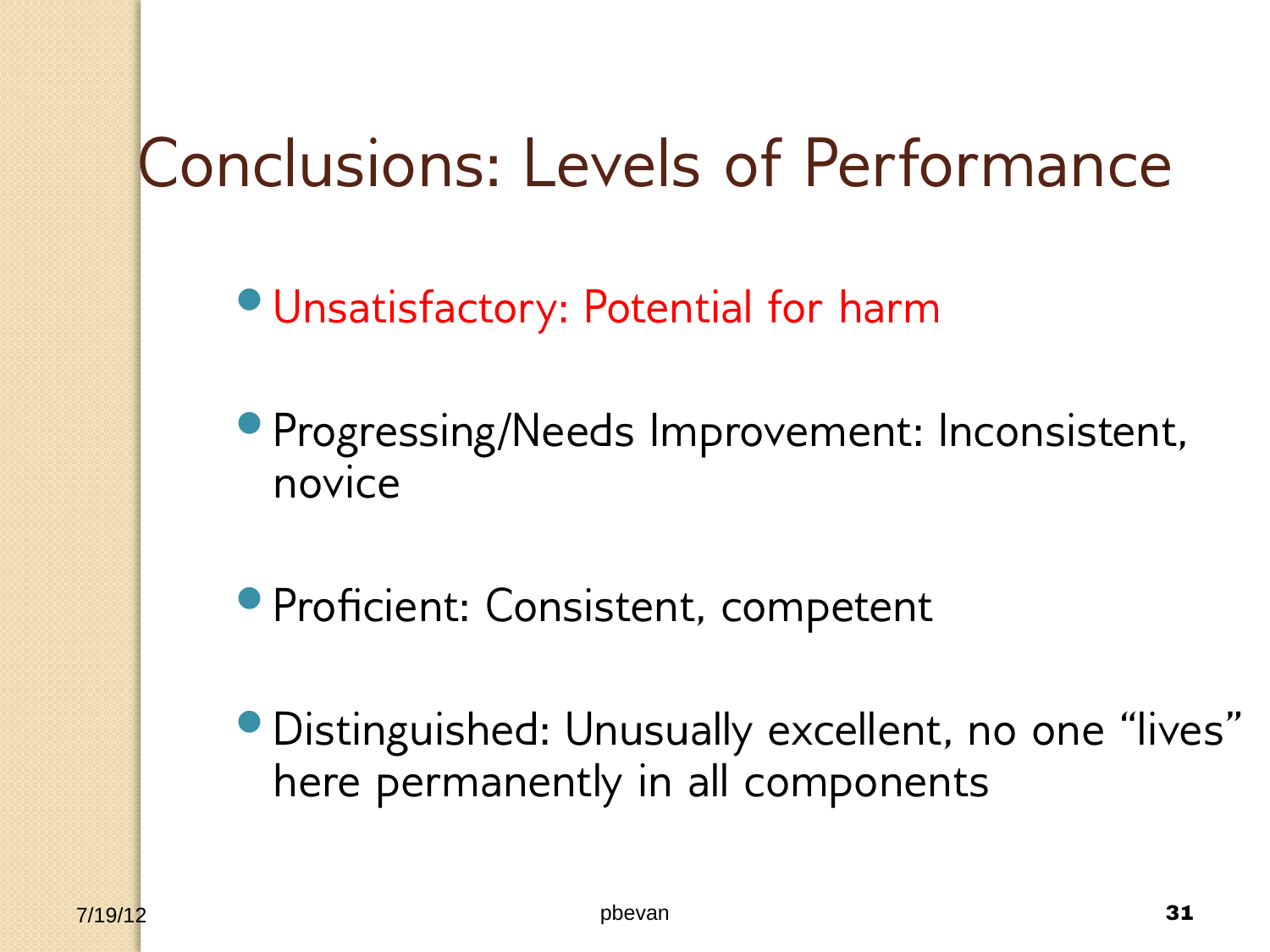

Conclusions: Levels of Performance
Unsatisfactory: Potential for harm

Progressing/Needs Improvement: Inconsistent, novice

Proficient: Consistent, competent

Distinguished: Unusually excellent, no one “lives” here permanently in all components

7/19/12
pbevan
31